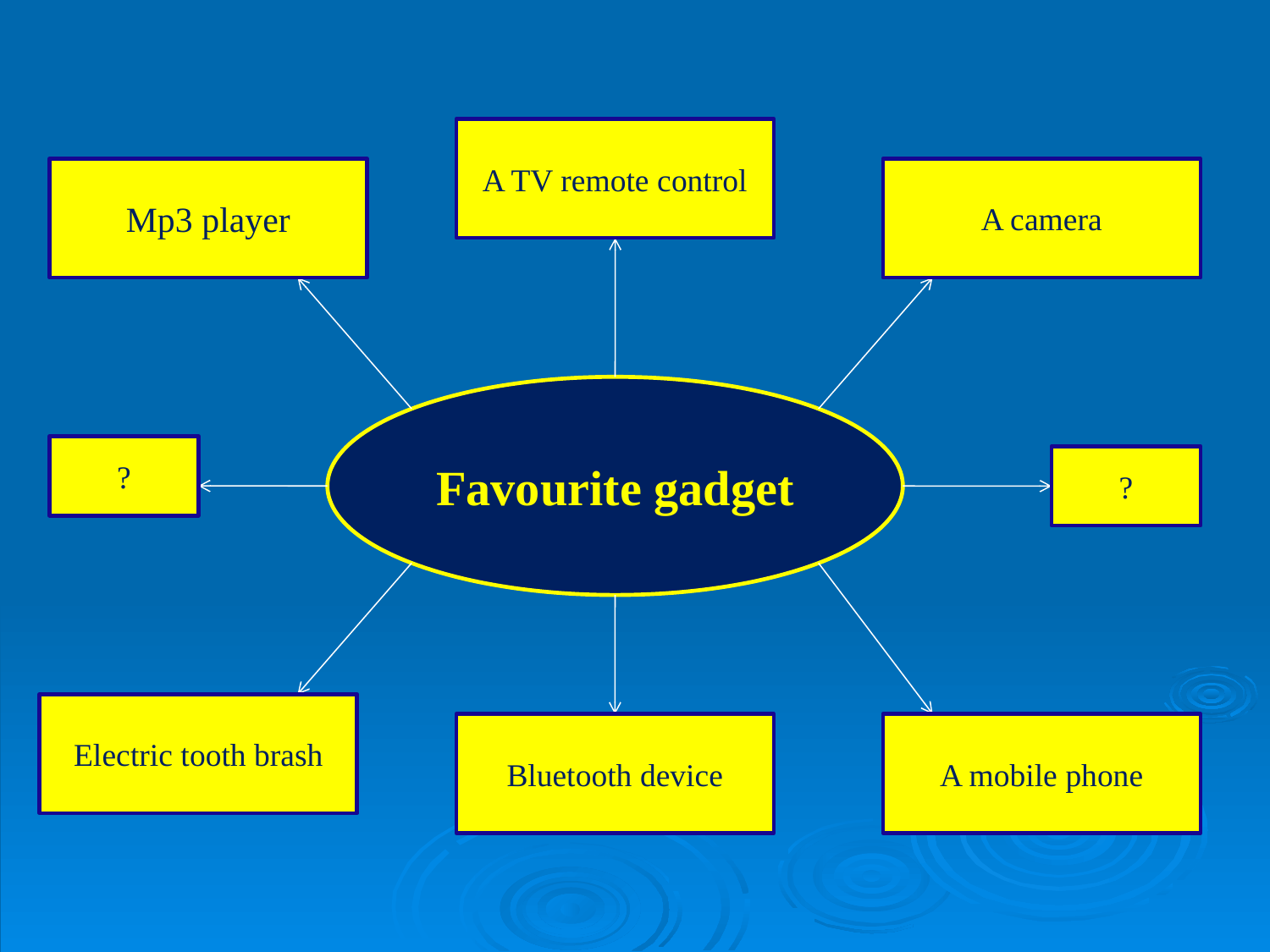

A TV remote control
Mp3 player
A camera
Favourite gadget
?
?
Electric tooth brash
Bluetooth device
A mobile phone